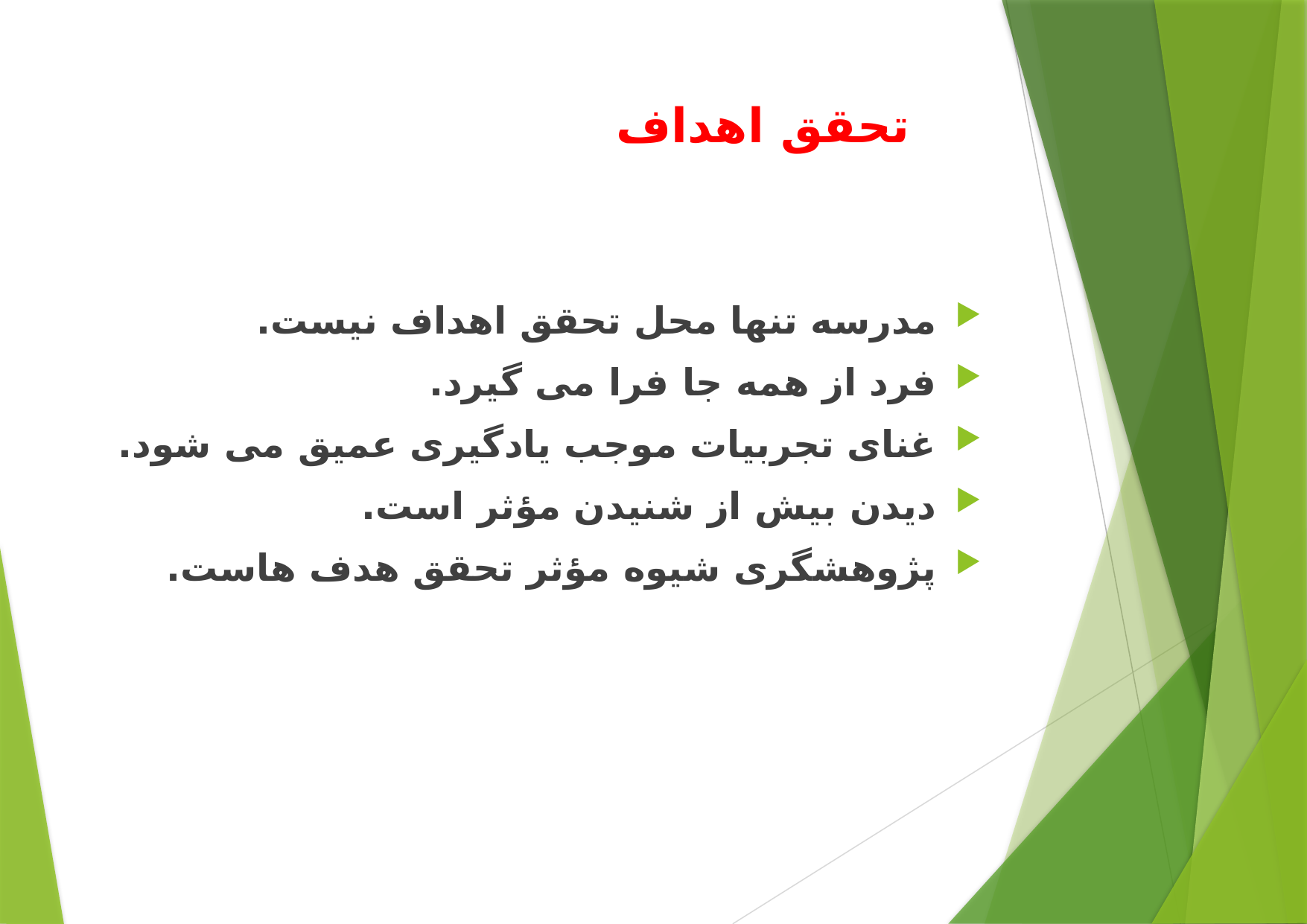

# تحقق اهداف
مدرسه تنها محل تحقق اهداف نیست.
فرد از همه جا فرا می گیرد.
غنای تجربیات موجب یادگیری عمیق می شود.
دیدن بیش از شنیدن مؤثر است.
پژوهشگری شیوه مؤثر تحقق هدف هاست.